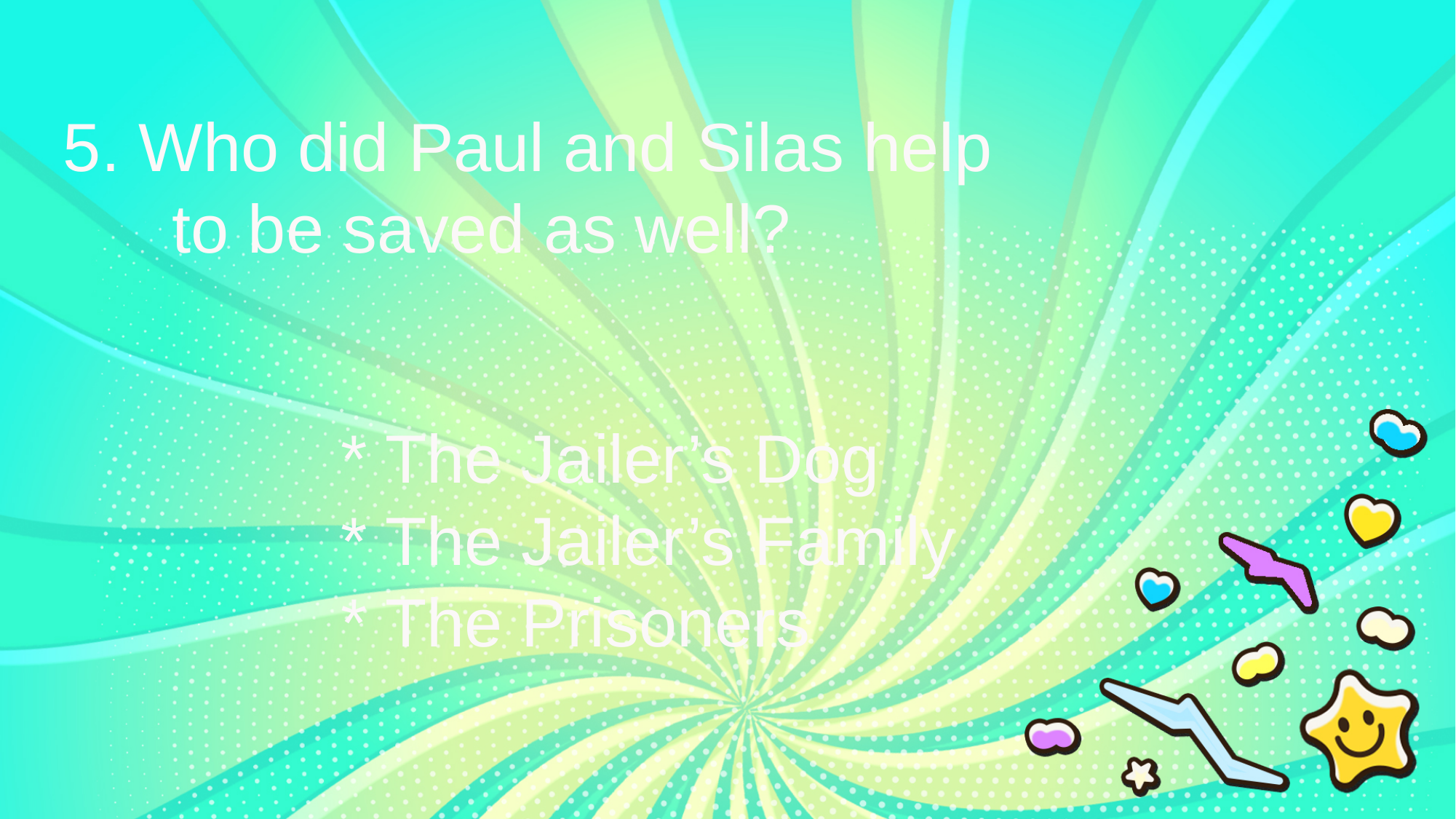

5. Who did Paul and Silas help
	to be saved as well?
* The Jailer’s Dog
* The Jailer’s Family
* The Prisoners